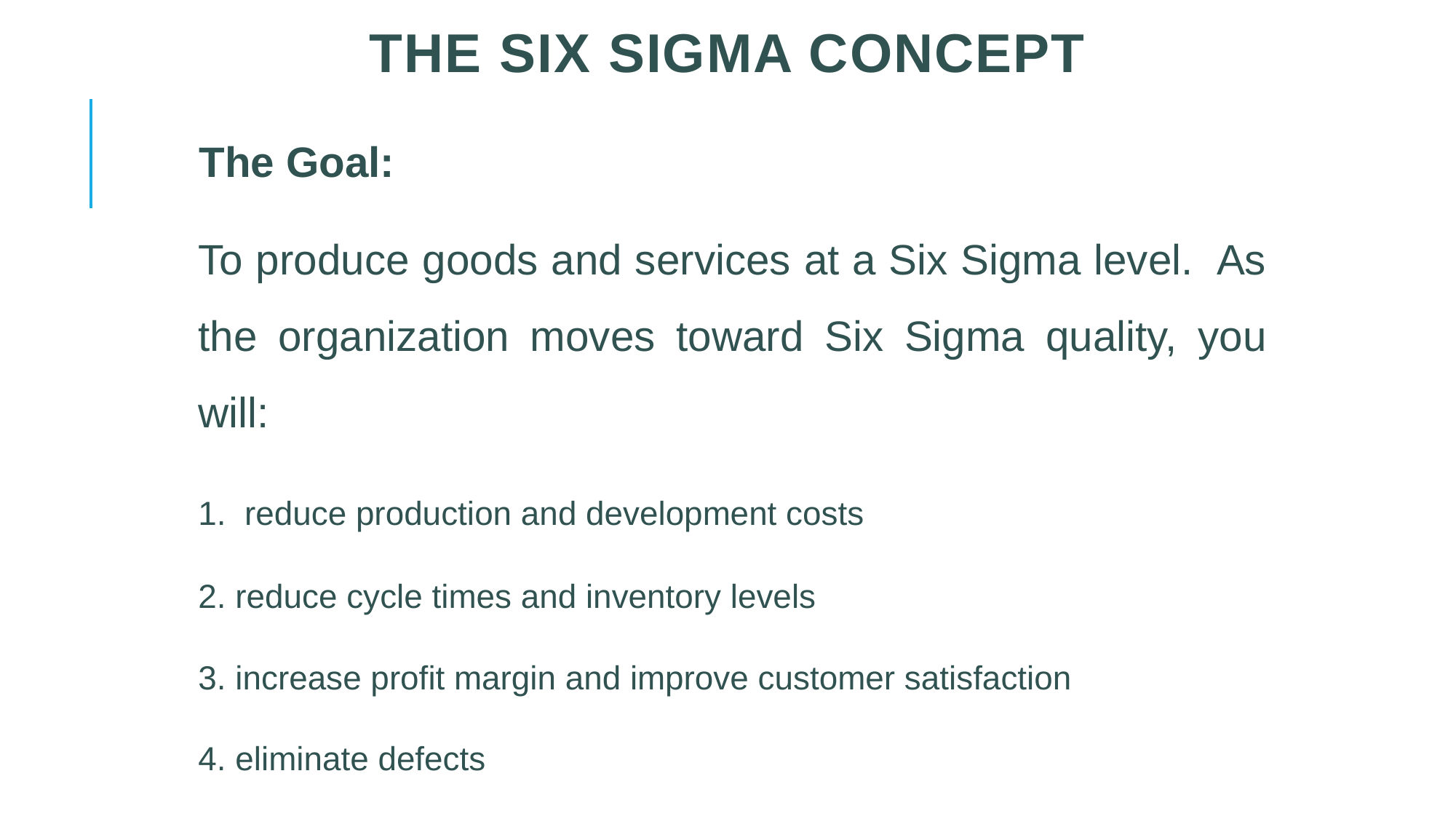

# THE SIX SIGMA CONCEPT
The Goal:
	To produce goods and services at a Six Sigma level.  As the organization moves toward Six Sigma quality, you will:
	1.  reduce production and development costs
	2. reduce cycle times and inventory levels
	3. increase profit margin and improve customer satisfaction
	4. eliminate defects